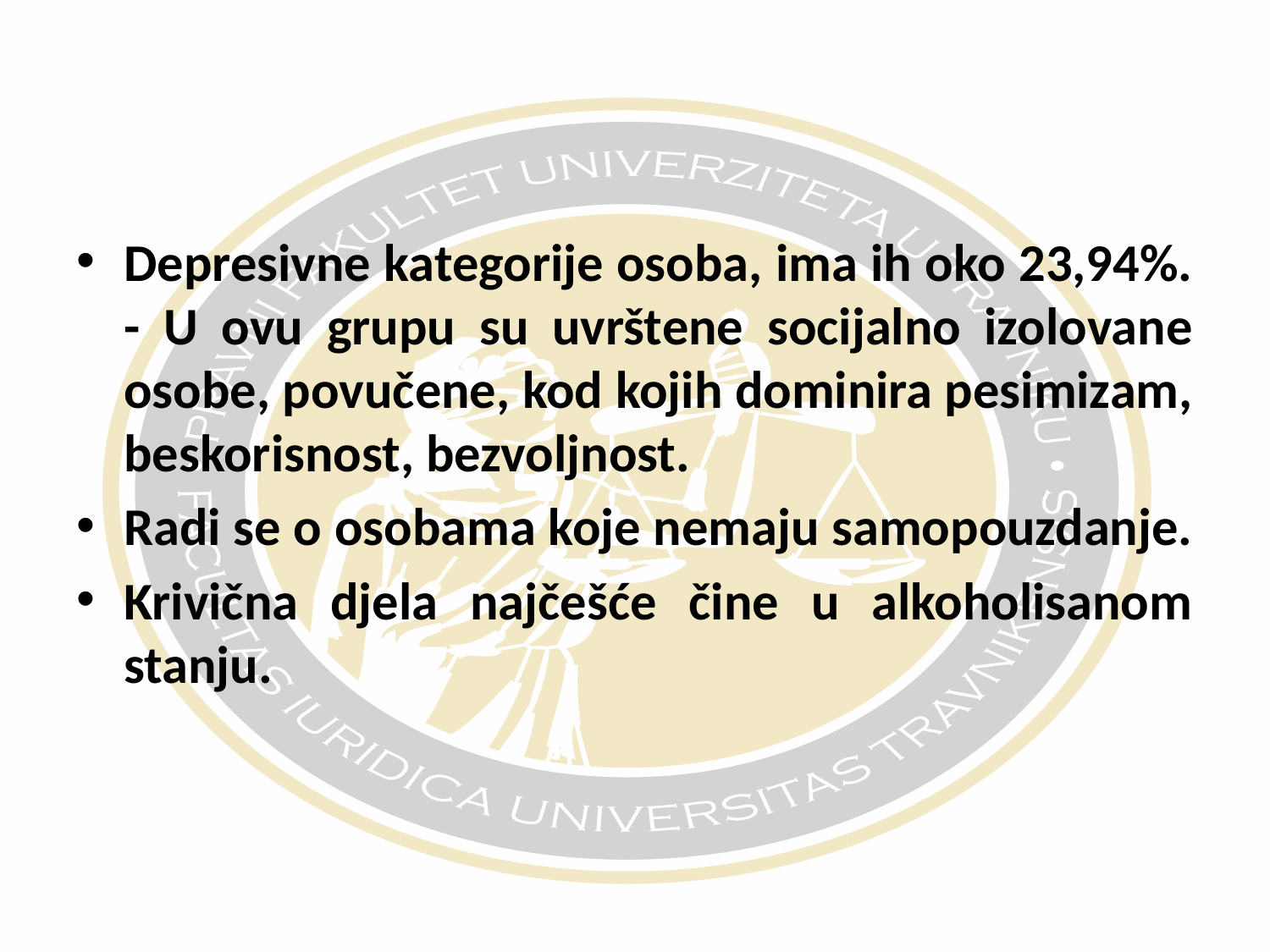

#
Depresivne kategorije osoba, ima ih oko 23,94%. - U ovu grupu su uvrštene socijalno izolovane osobe, povučene, kod kojih dominira pesimizam, beskorisnost, bezvoljnost.
Radi se o osobama koje nemaju samopouzdanje.
Krivična djela najčešće čine u alkoholisanom stanju.